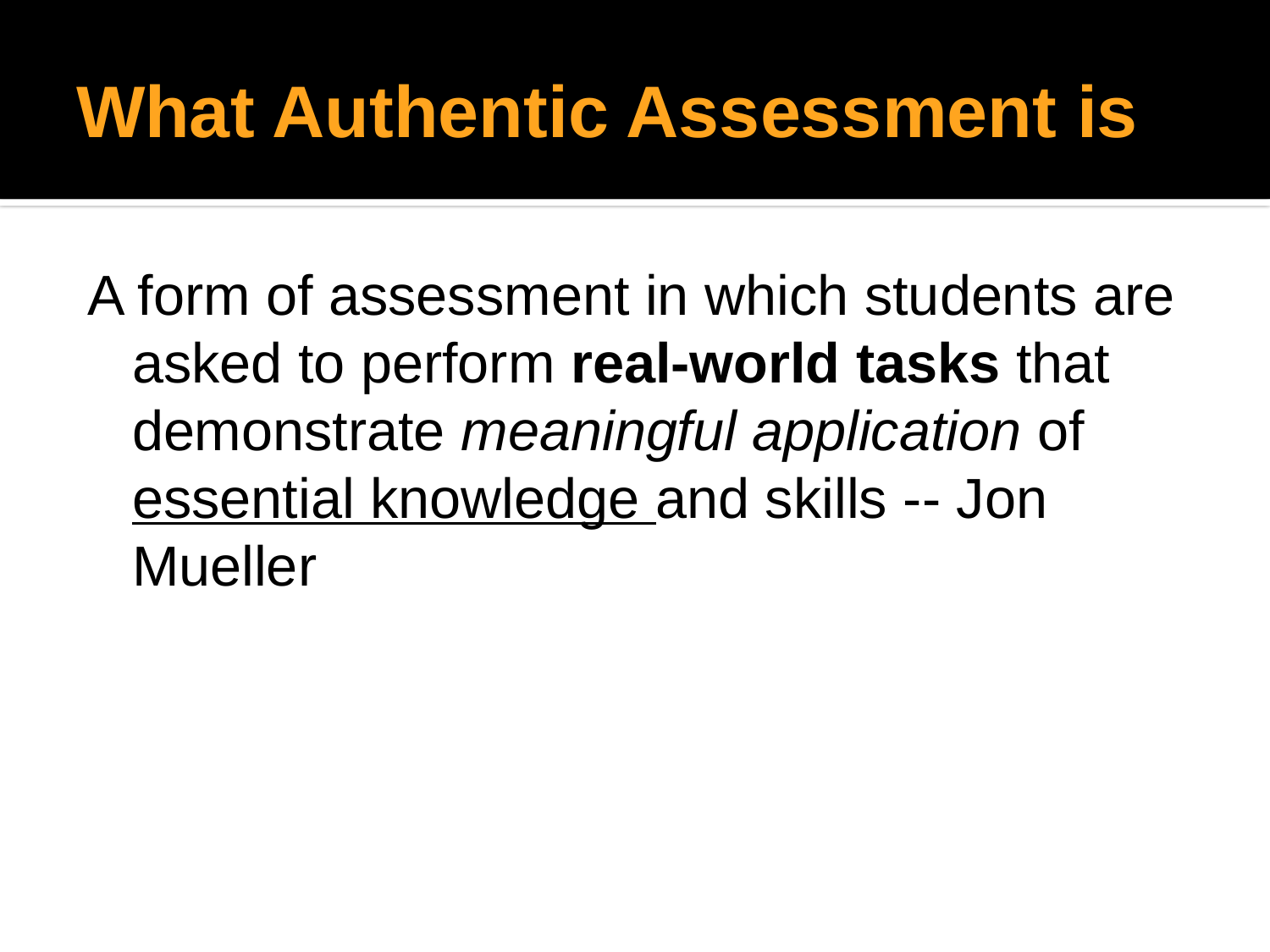

# What Authentic Assessment is
A form of assessment in which students are asked to perform real-world tasks that demonstrate meaningful application of essential knowledge and skills -- Jon Mueller